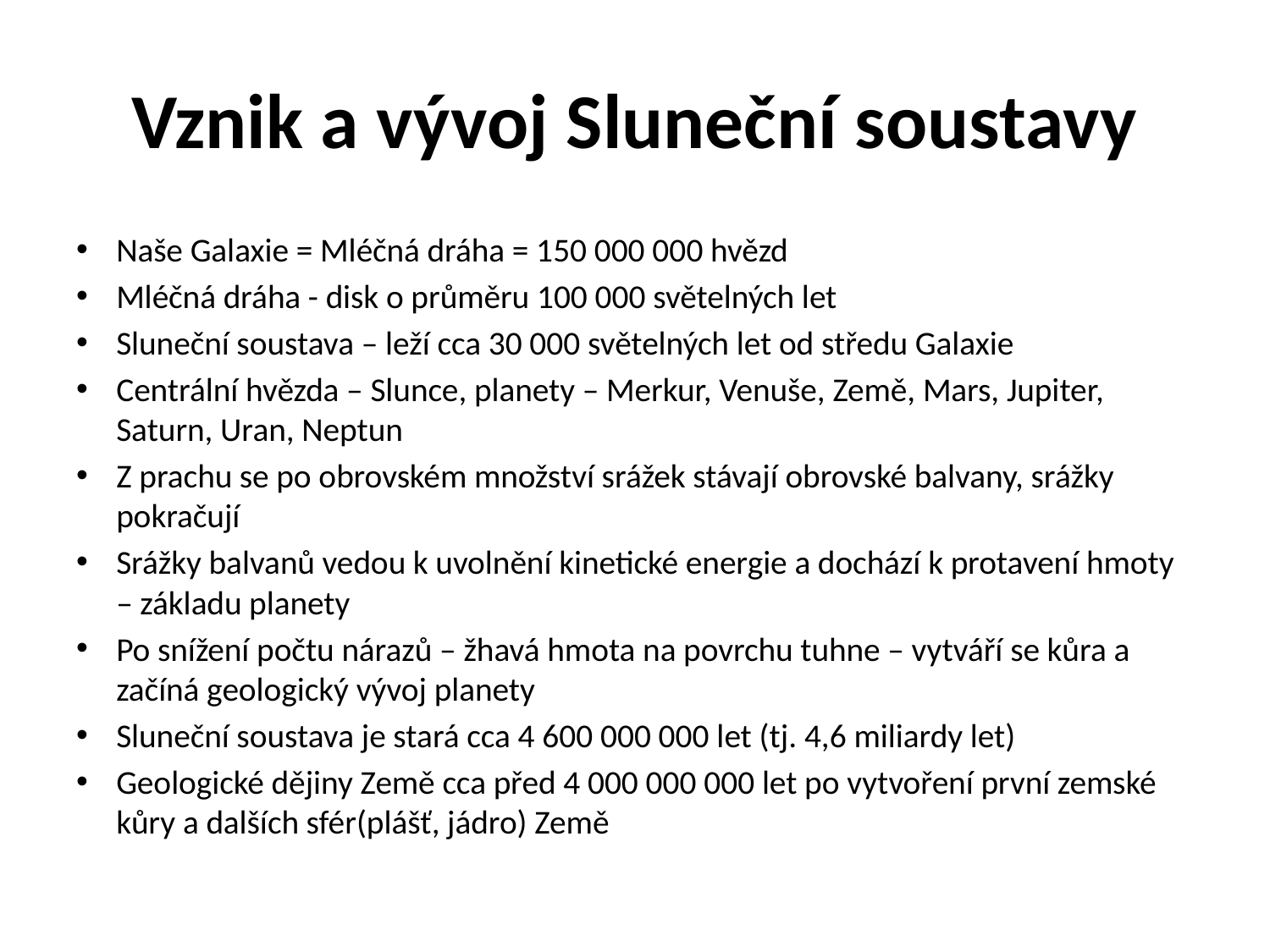

# Vznik a vývoj Sluneční soustavy
Naše Galaxie = Mléčná dráha = 150 000 000 hvězd
Mléčná dráha - disk o průměru 100 000 světelných let
Sluneční soustava – leží cca 30 000 světelných let od středu Galaxie
Centrální hvězda – Slunce, planety – Merkur, Venuše, Země, Mars, Jupiter, Saturn, Uran, Neptun
Z prachu se po obrovském množství srážek stávají obrovské balvany, srážky pokračují
Srážky balvanů vedou k uvolnění kinetické energie a dochází k protavení hmoty – základu planety
Po snížení počtu nárazů – žhavá hmota na povrchu tuhne – vytváří se kůra a začíná geologický vývoj planety
Sluneční soustava je stará cca 4 600 000 000 let (tj. 4,6 miliardy let)
Geologické dějiny Země cca před 4 000 000 000 let po vytvoření první zemské kůry a dalších sfér(plášť, jádro) Země